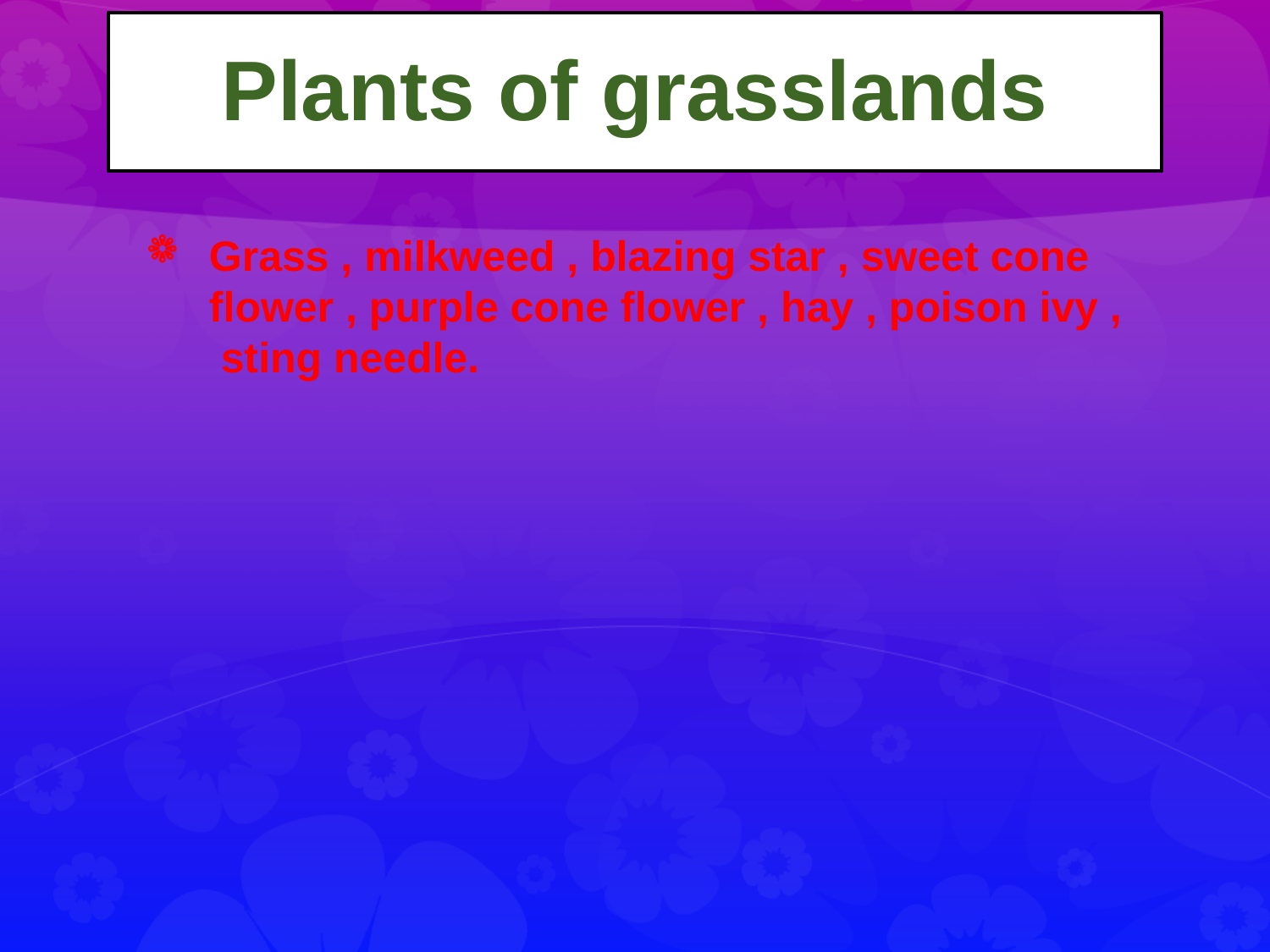

Grass , milkweed , blazing star , sweet cone flower , purple cone flower , hay , poison ivy ,  sting needle.
Plants of grasslands